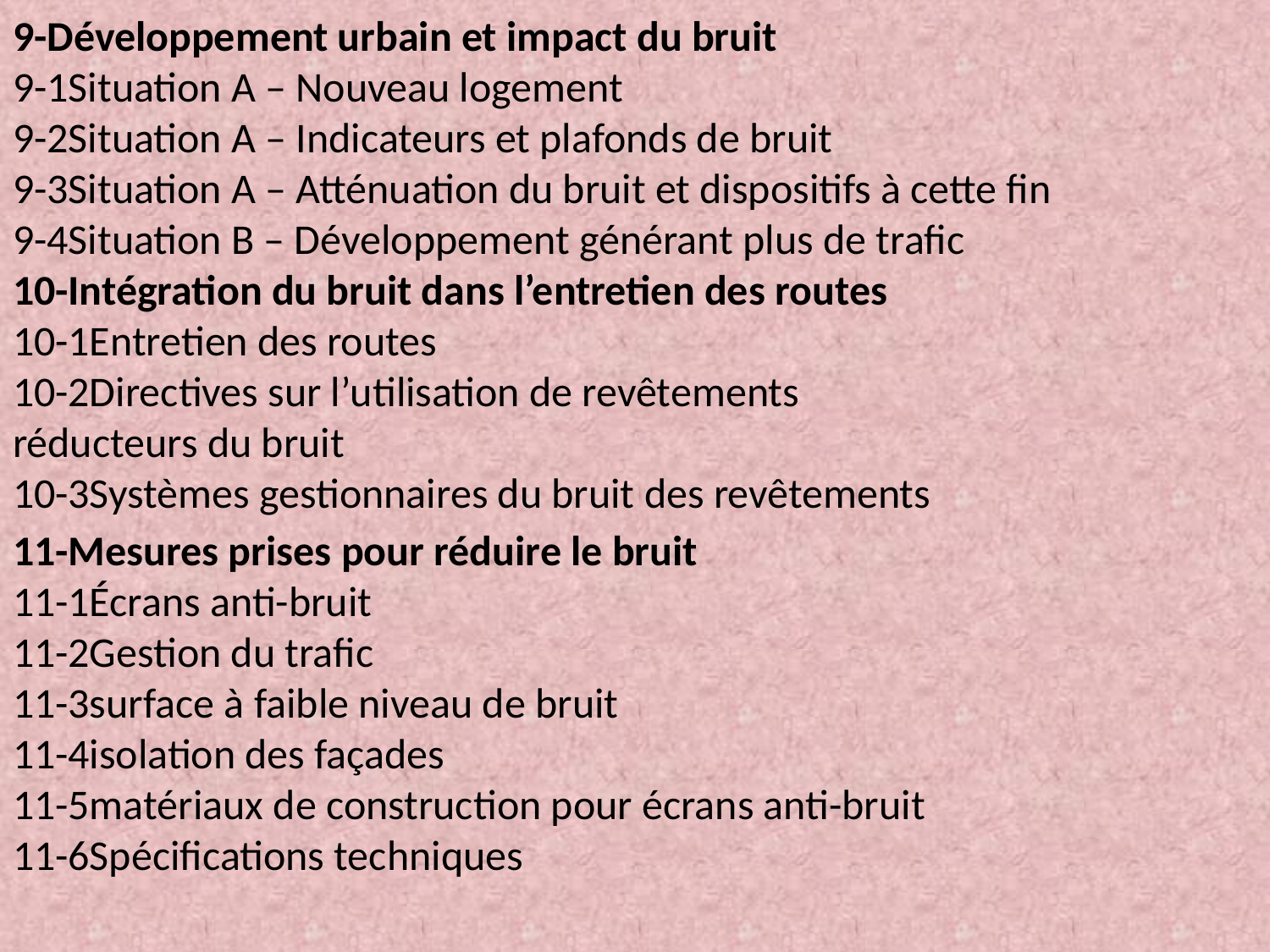

9-Développement urbain et impact du bruit
9-1Situation A – Nouveau logement
9-2Situation A – Indicateurs et plafonds de bruit
9-3Situation A – Atténuation du bruit et dispositifs à cette fin
9-4Situation B – Développement générant plus de trafic
10-Intégration du bruit dans l’entretien des routes
10-1Entretien des routes
10-2Directives sur l’utilisation de revêtements
réducteurs du bruit
10-3Systèmes gestionnaires du bruit des revêtements
11-Mesures prises pour réduire le bruit
11-1Écrans anti-bruit
11-2Gestion du trafic
11-3surface à faible niveau de bruit
11-4isolation des façades
11-5matériaux de construction pour écrans anti-bruit
11-6Spécifications techniques